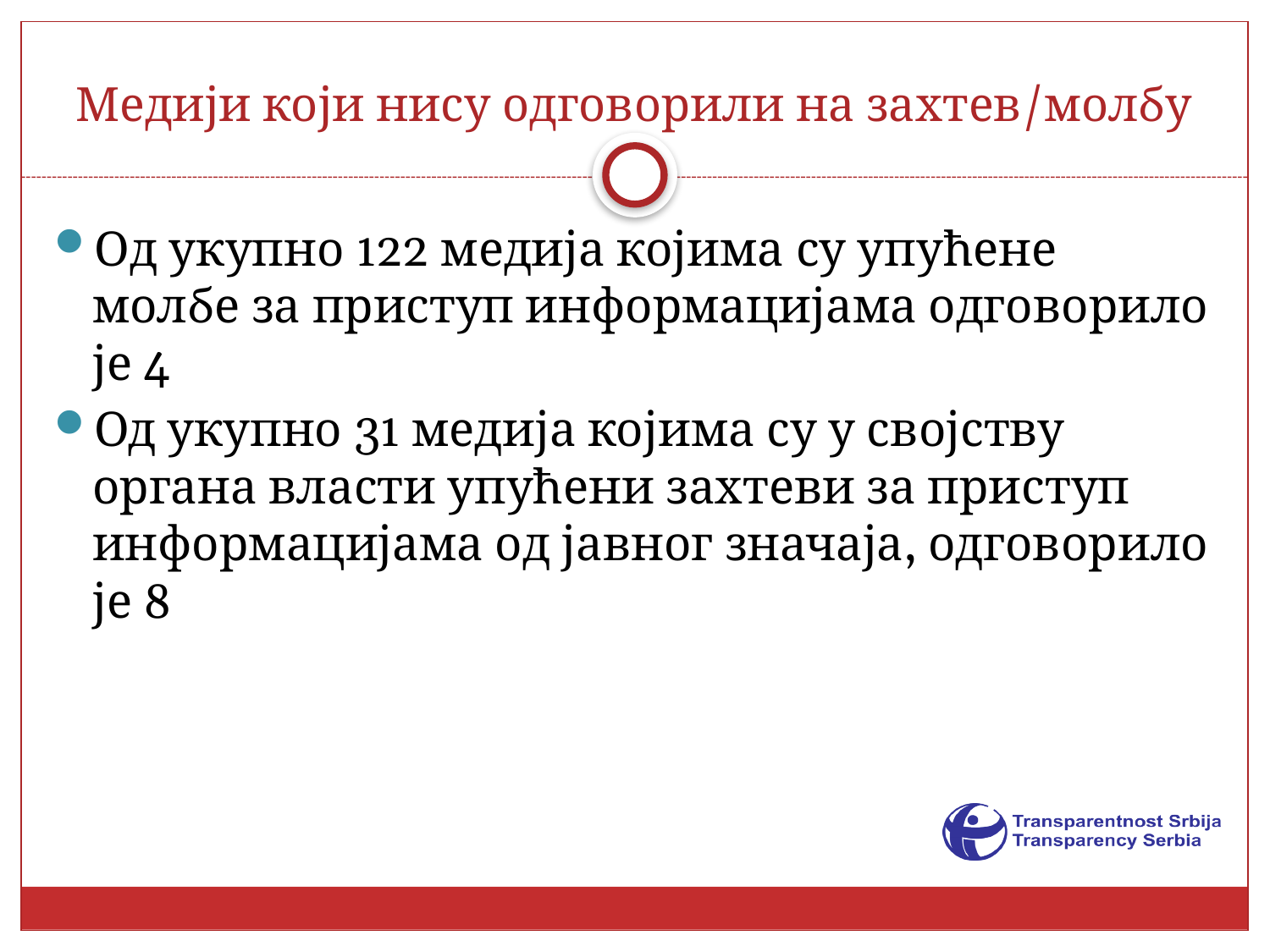

# Медији који нису одговорили на захтев/молбу
Од укупно 122 медија којима су упућене молбе за приступ информацијама одговорило је 4
Од укупно 31 медија којима су у својству органа власти упућени захтеви за приступ информацијама од јавног значаја, одговорило је 8